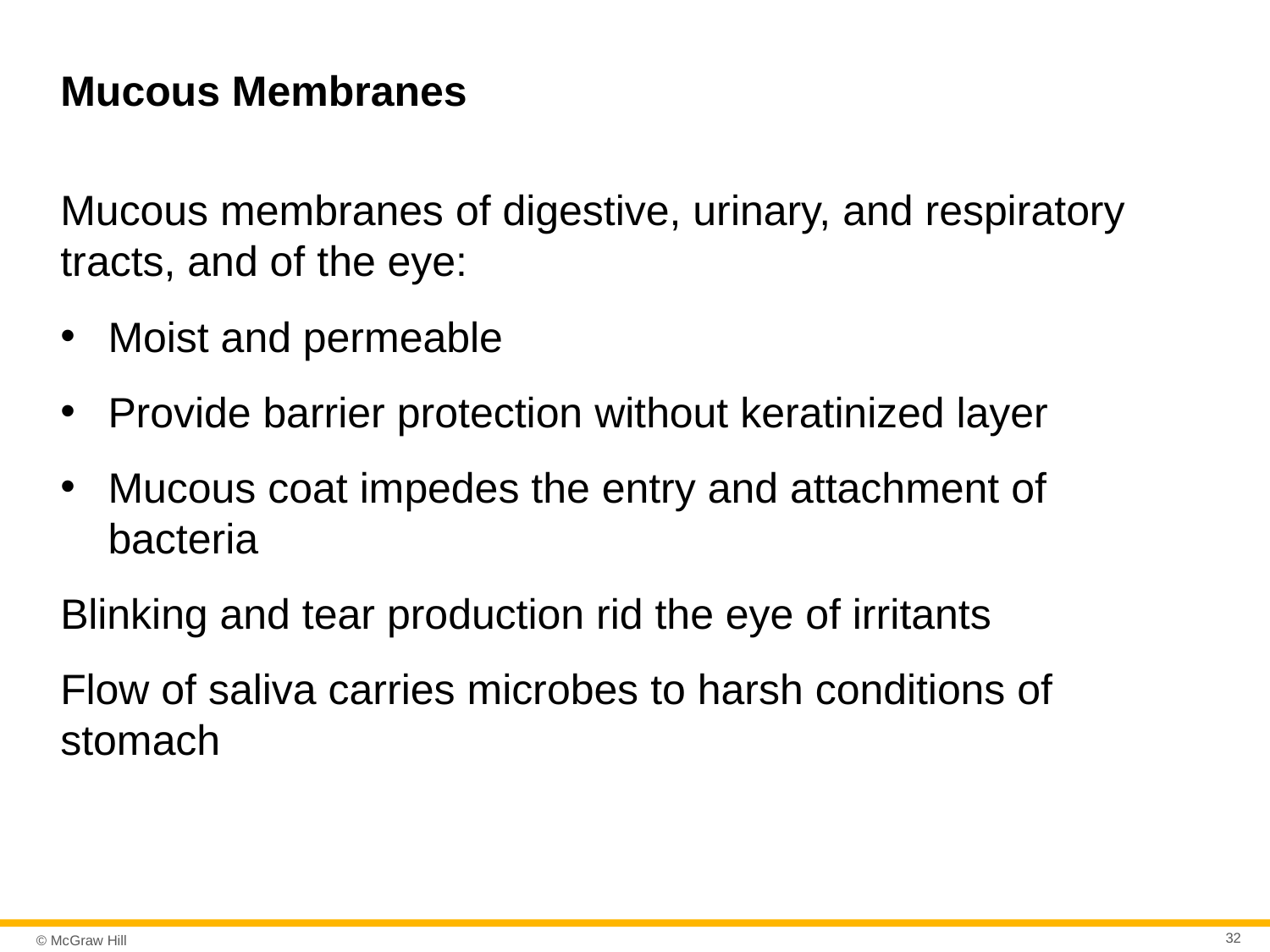

# Mucous Membranes
Mucous membranes of digestive, urinary, and respiratory tracts, and of the eye:
Moist and permeable
Provide barrier protection without keratinized layer
Mucous coat impedes the entry and attachment of bacteria
Blinking and tear production rid the eye of irritants
Flow of saliva carries microbes to harsh conditions of stomach